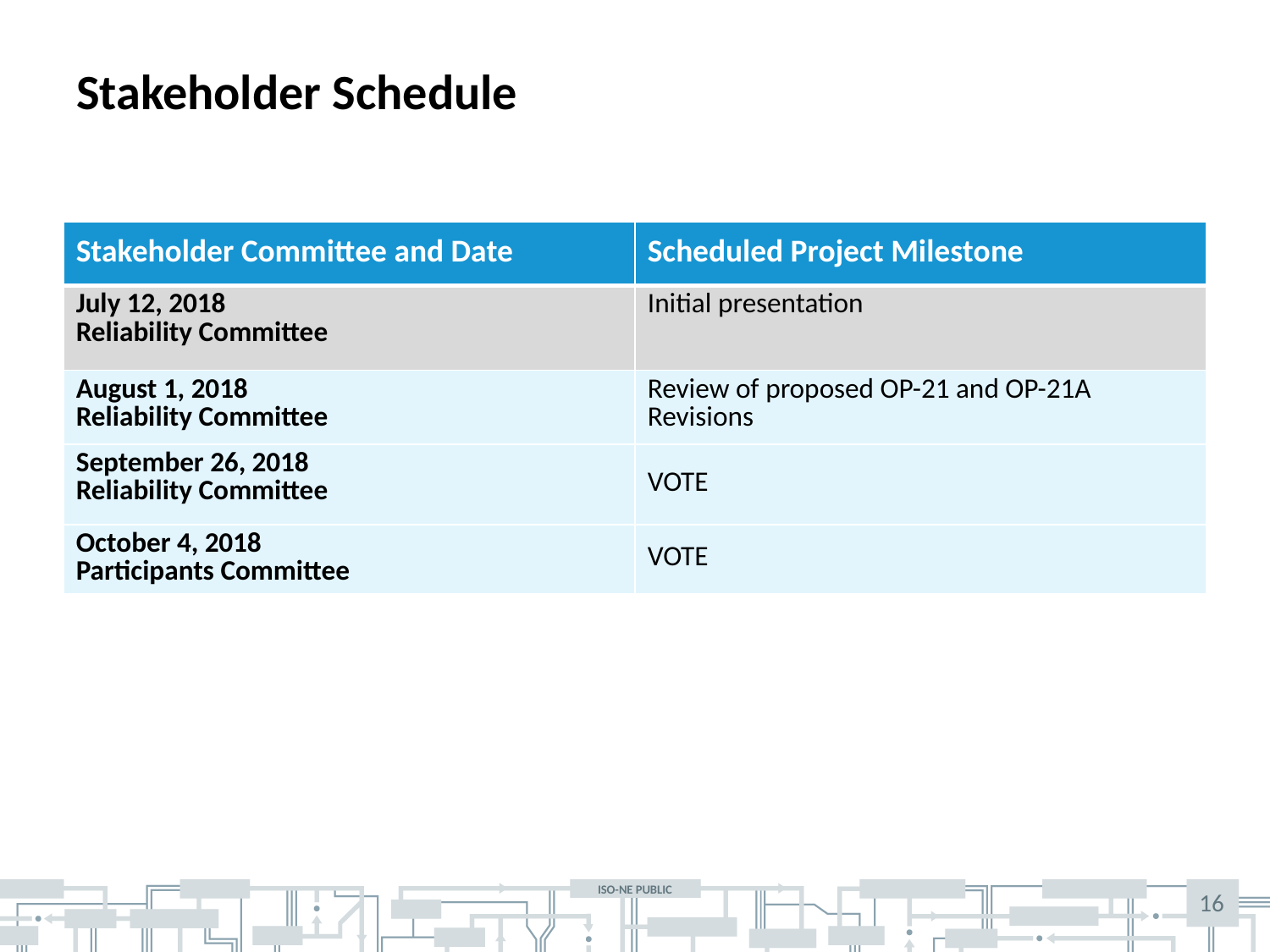

# Stakeholder Schedule
| Stakeholder Committee and Date | Scheduled Project Milestone |
| --- | --- |
| July 12, 2018 Reliability Committee | Initial presentation |
| August 1, 2018 Reliability Committee | Review of proposed OP-21 and OP-21A Revisions |
| September 26, 2018 Reliability Committee | VOTE |
| October 4, 2018 Participants Committee | VOTE |
16